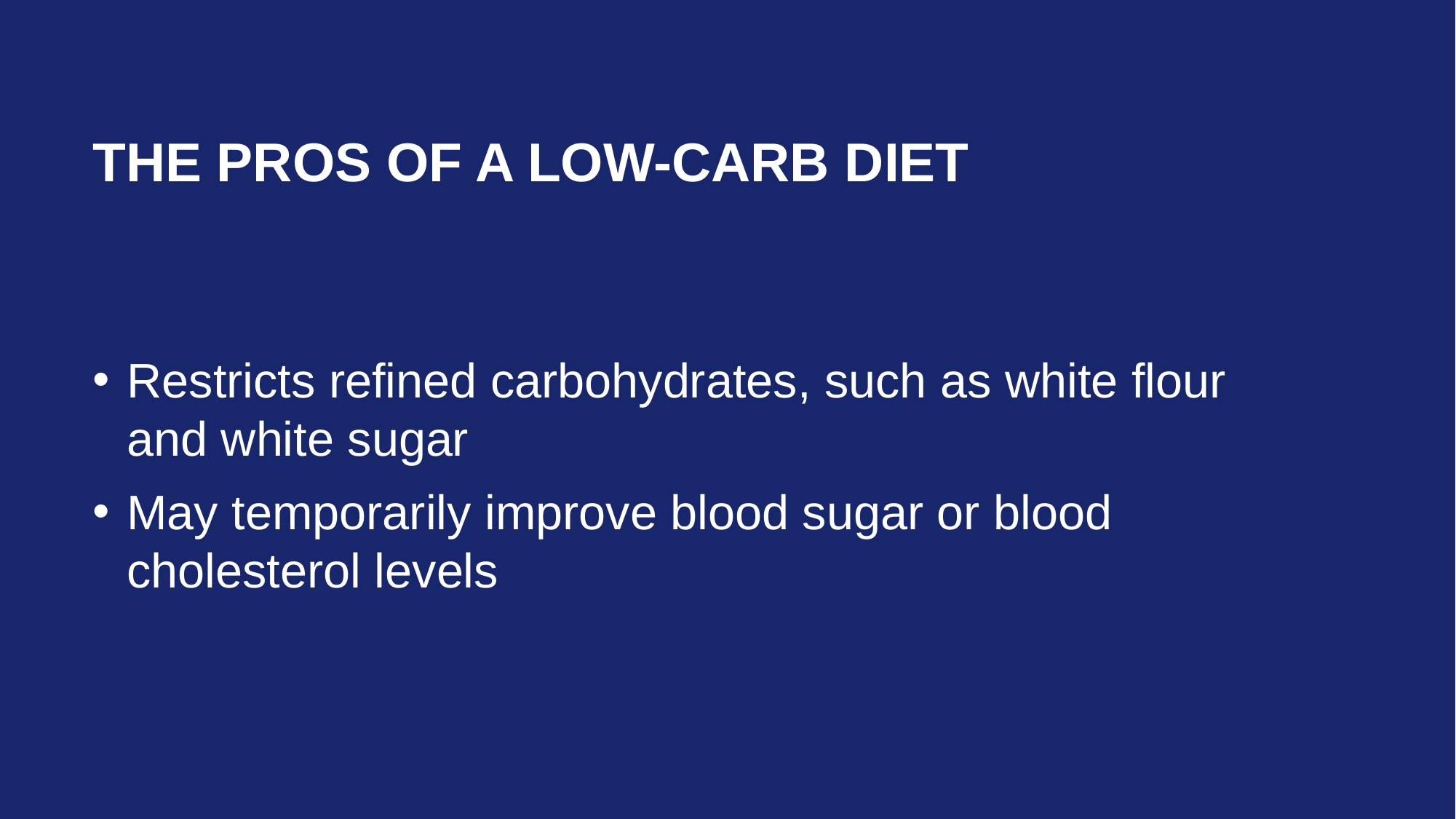

# The Pros of a Low-Carb Diet
Restricts refined carbohydrates, such as white flour and white sugar
May temporarily improve blood sugar or blood cholesterol levels